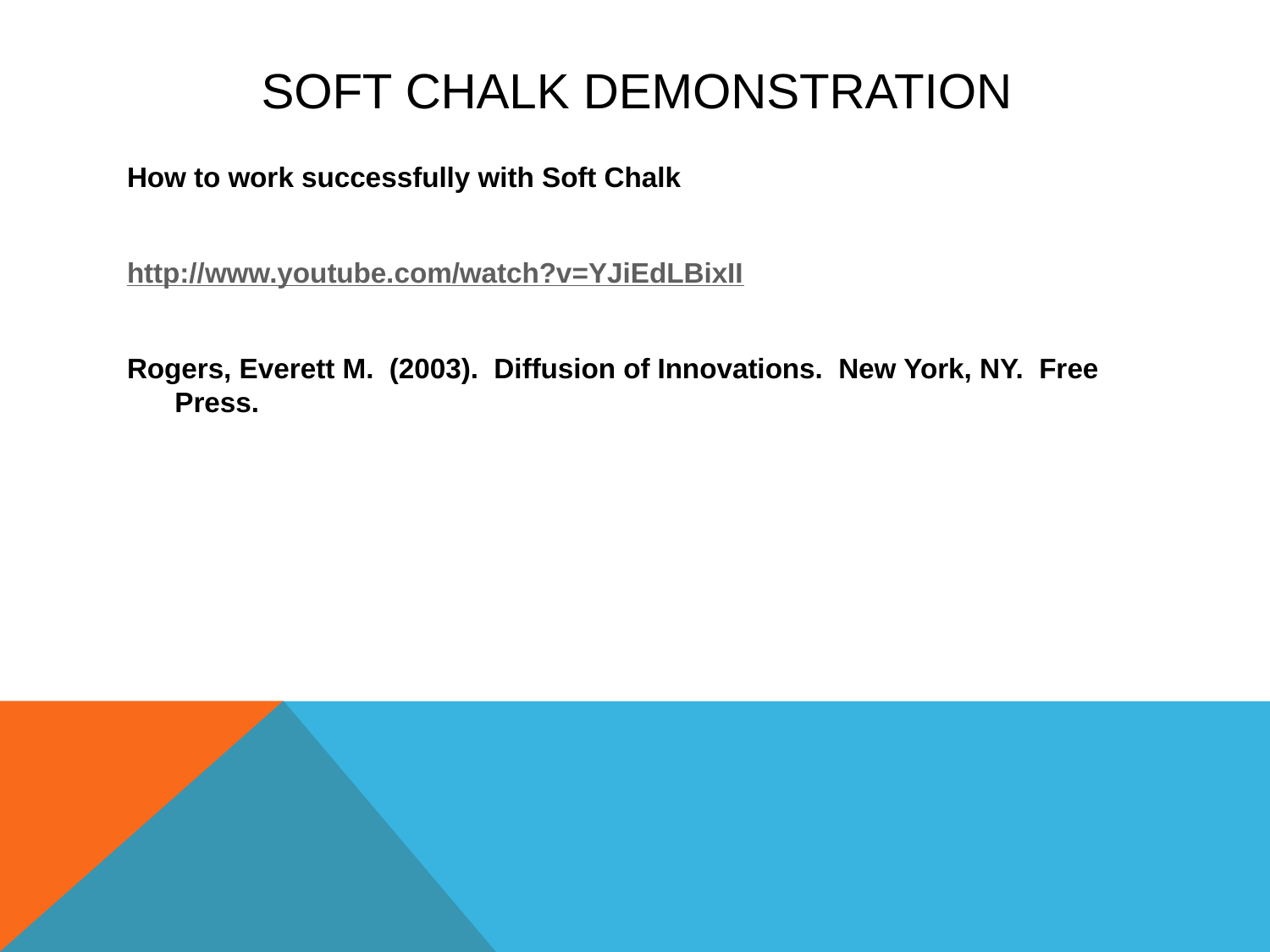

# Soft chalk demonstration
How to work successfully with Soft Chalk

http://www.youtube.com/watch?v=YJiEdLBixII

Rogers, Everett M.  (2003).  Diffusion of Innovations.  New York, NY.  Free Press.